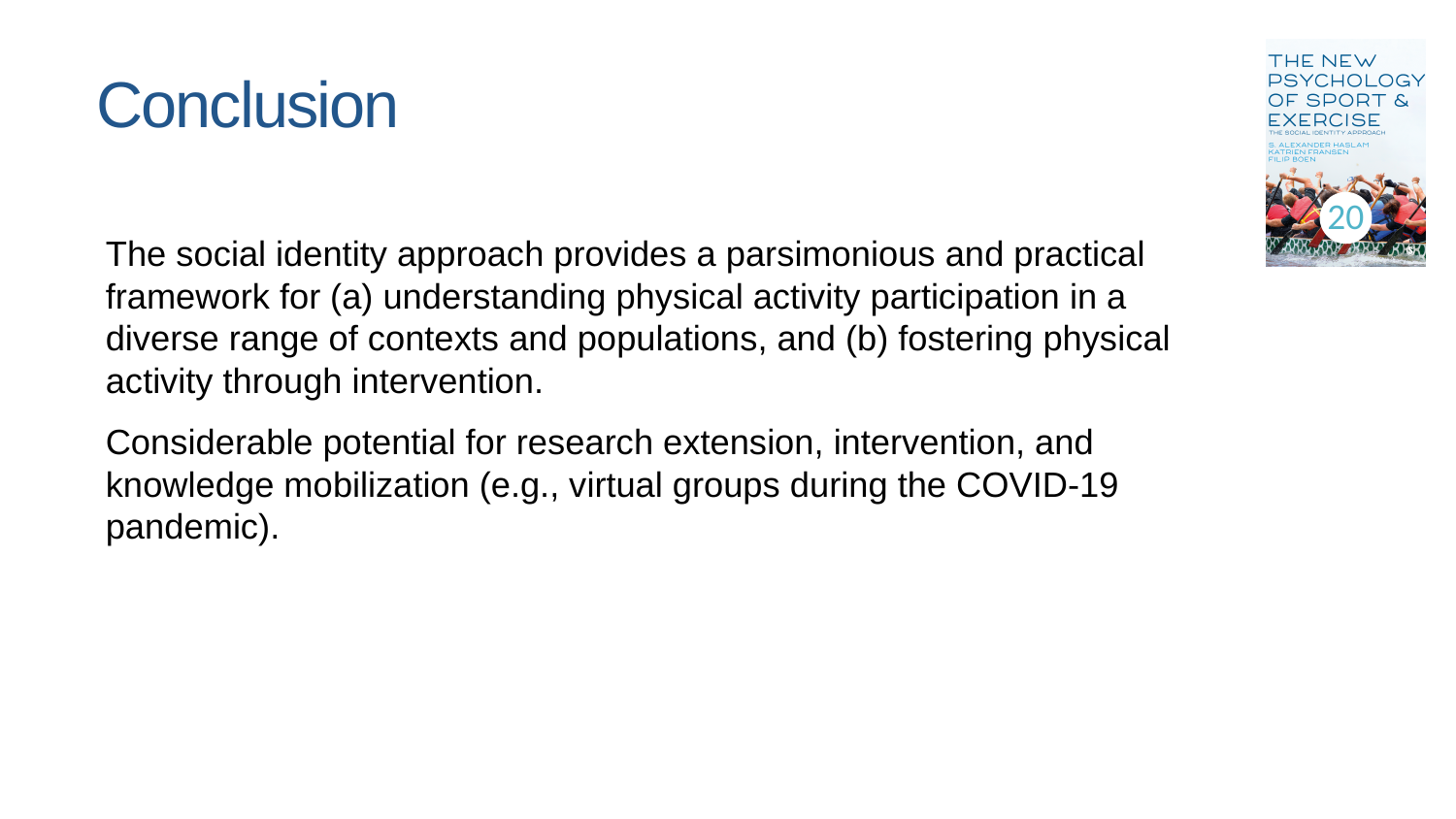

# Conclusion
20
The social identity approach provides a parsimonious and practical framework for (a) understanding physical activity participation in a diverse range of contexts and populations, and (b) fostering physical activity through intervention.
Considerable potential for research extension, intervention, and knowledge mobilization (e.g., virtual groups during the COVID-19 pandemic).